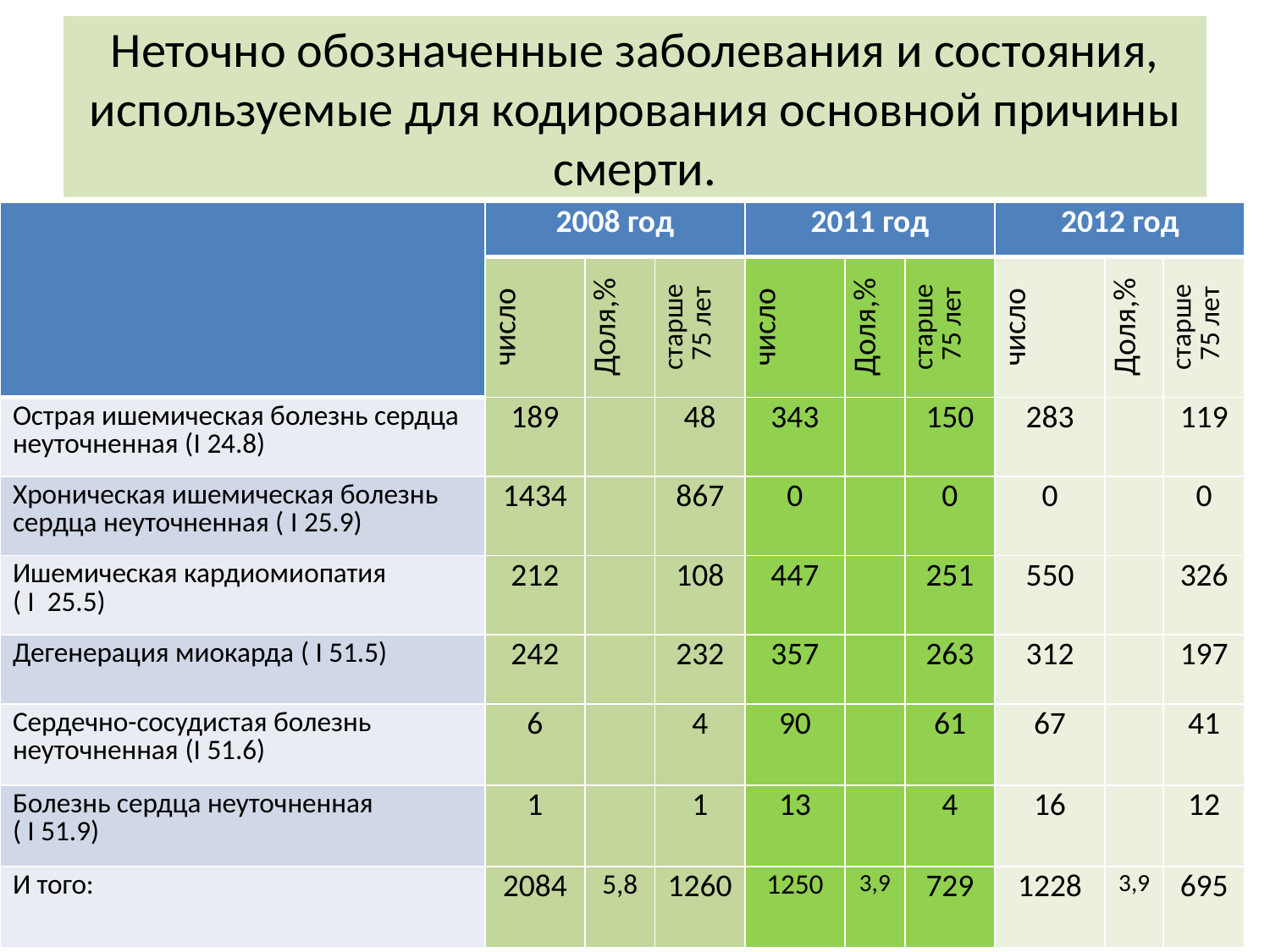

# Неточно обозначенные заболевания и состояния, используемые для кодирования основной причины смерти.
|  | 2008 год |  |  | 2011 год |  |  | 2012 год |  |  |
| --- | --- | --- | --- | --- | --- | --- | --- | --- | --- |
|  | число | Доля,% | старше 75 лет | число | Доля,% | старше 75 лет | число | Доля,% | старше 75 лет |
| Острая ишемическая болезнь сердца неуточненная (I 24.8) | 189 |  | 48 | 343 |  | 150 | 283 |  | 119 |
| Хроническая ишемическая болезнь сердца неуточненная ( I 25.9) | 1434 |  | 867 | 0 |  | 0 | 0 |  | 0 |
| Ишемическая кардиомиопатия ( I 25.5) | 212 |  | 108 | 447 |  | 251 | 550 |  | 326 |
| Дегенерация миокарда ( I 51.5) | 242 |  | 232 | 357 |  | 263 | 312 |  | 197 |
| Сердечно-сосудистая болезнь неуточненная (I 51.6) | 6 |  | 4 | 90 |  | 61 | 67 |  | 41 |
| Болезнь сердца неуточненная ( I 51.9) | 1 |  | 1 | 13 |  | 4 | 16 |  | 12 |
| И того: | 2084 | 5,8 | 1260 | 1250 | 3,9 | 729 | 1228 | 3,9 | 695 |